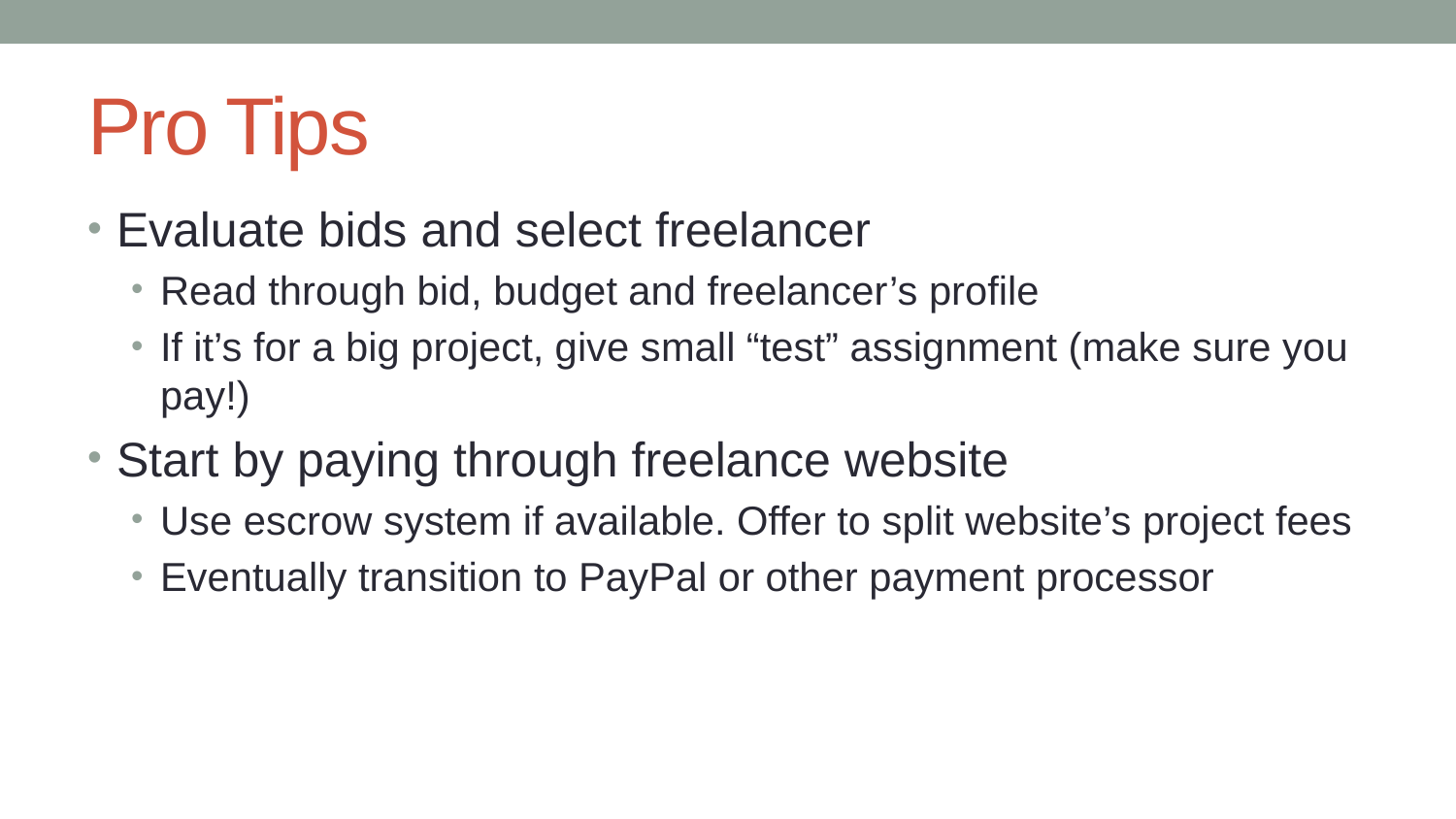

# Pro Tips
Evaluate bids and select freelancer
Read through bid, budget and freelancer’s profile
If it’s for a big project, give small “test” assignment (make sure you pay!)
Start by paying through freelance website
Use escrow system if available. Offer to split website’s project fees
Eventually transition to PayPal or other payment processor